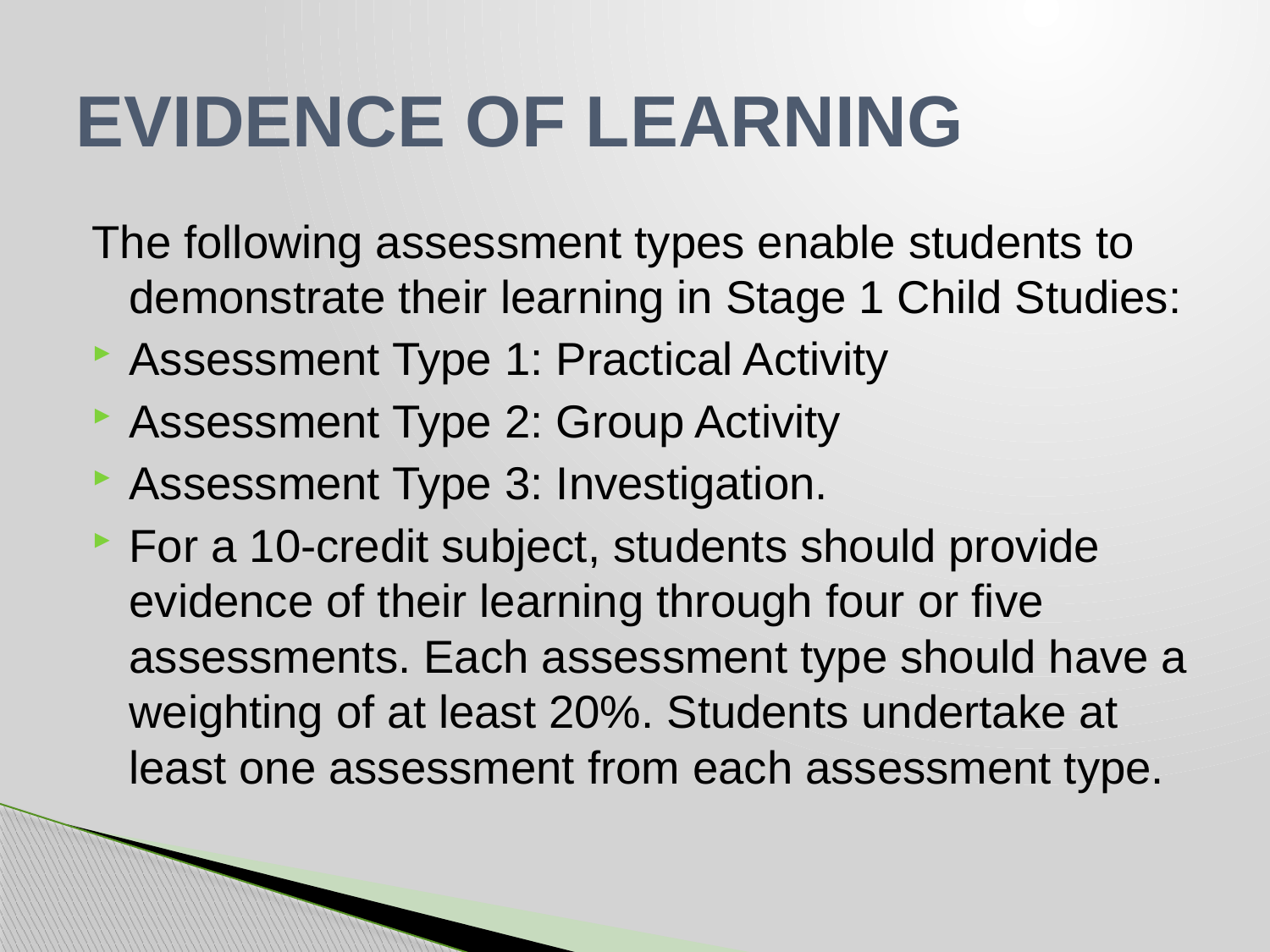

# Evidence of Learning
The following assessment types enable students to demonstrate their learning in Stage 1 Child Studies:
Assessment Type 1: Practical Activity
Assessment Type 2: Group Activity
Assessment Type 3: Investigation.
For a 10-credit subject, students should provide evidence of their learning through four or five assessments. Each assessment type should have a weighting of at least 20%. Students undertake at least one assessment from each assessment type.